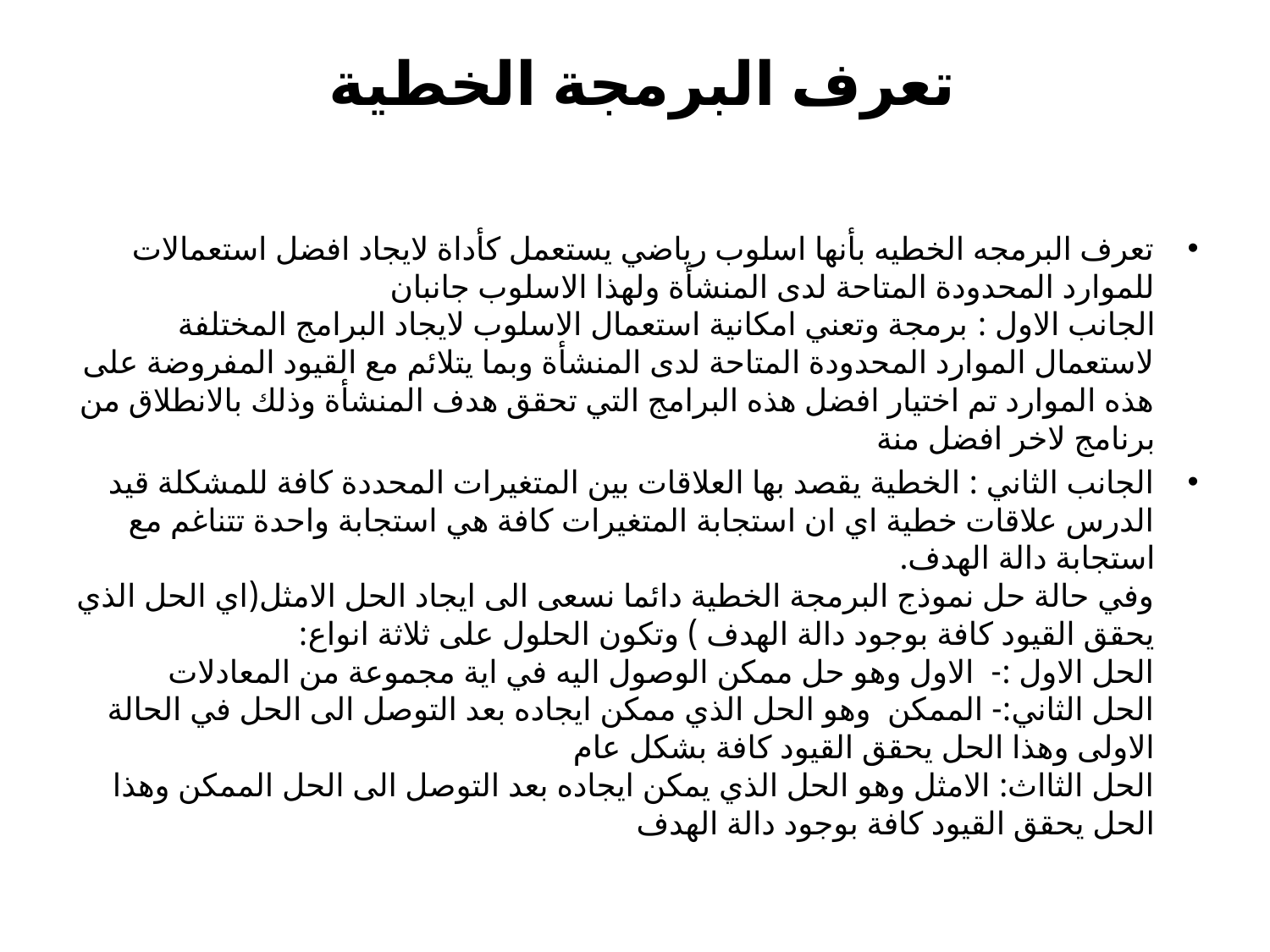

# تعرف البرمجة الخطية
تعرف البرمجه الخطيه بأنها اسلوب رياضي يستعمل كأداة لايجاد افضل استعمالات للموارد المحدودة المتاحة لدى المنشأة ولهذا الاسلوب جانبان
الجانب الاول : برمجة وتعني امكانية استعمال الاسلوب لايجاد البرامج المختلفة لاستعمال الموارد المحدودة المتاحة لدى المنشأة وبما يتلائم مع القيود المفروضة على هذه الموارد تم اختيار افضل هذه البرامج التي تحقق هدف المنشأة وذلك بالانطلاق من برنامج لاخر افضل منة
الجانب الثاني : الخطية يقصد بها العلاقات بين المتغيرات المحددة كافة للمشكلة قيد الدرس علاقات خطية اي ان استجابة المتغيرات كافة هي استجابة واحدة تتناغم مع استجابة دالة الهدف.
وفي حالة حل نموذج البرمجة الخطية دائما نسعى الى ايجاد الحل الامثل(اي الحل الذي يحقق القيود كافة بوجود دالة الهدف ) وتكون الحلول على ثلاثة انواع:
الحل الاول :-  الاول وهو حل ممكن الوصول اليه في اية مجموعة من المعادلات
الحل الثاني:- الممكن  وهو الحل الذي ممكن ايجاده بعد التوصل الى الحل في الحالة الاولى وهذا الحل يحقق القيود كافة بشكل عام
الحل الثااث: الامثل وهو الحل الذي يمكن ايجاده بعد التوصل الى الحل الممكن وهذا الحل يحقق القيود كافة بوجود دالة الهدف